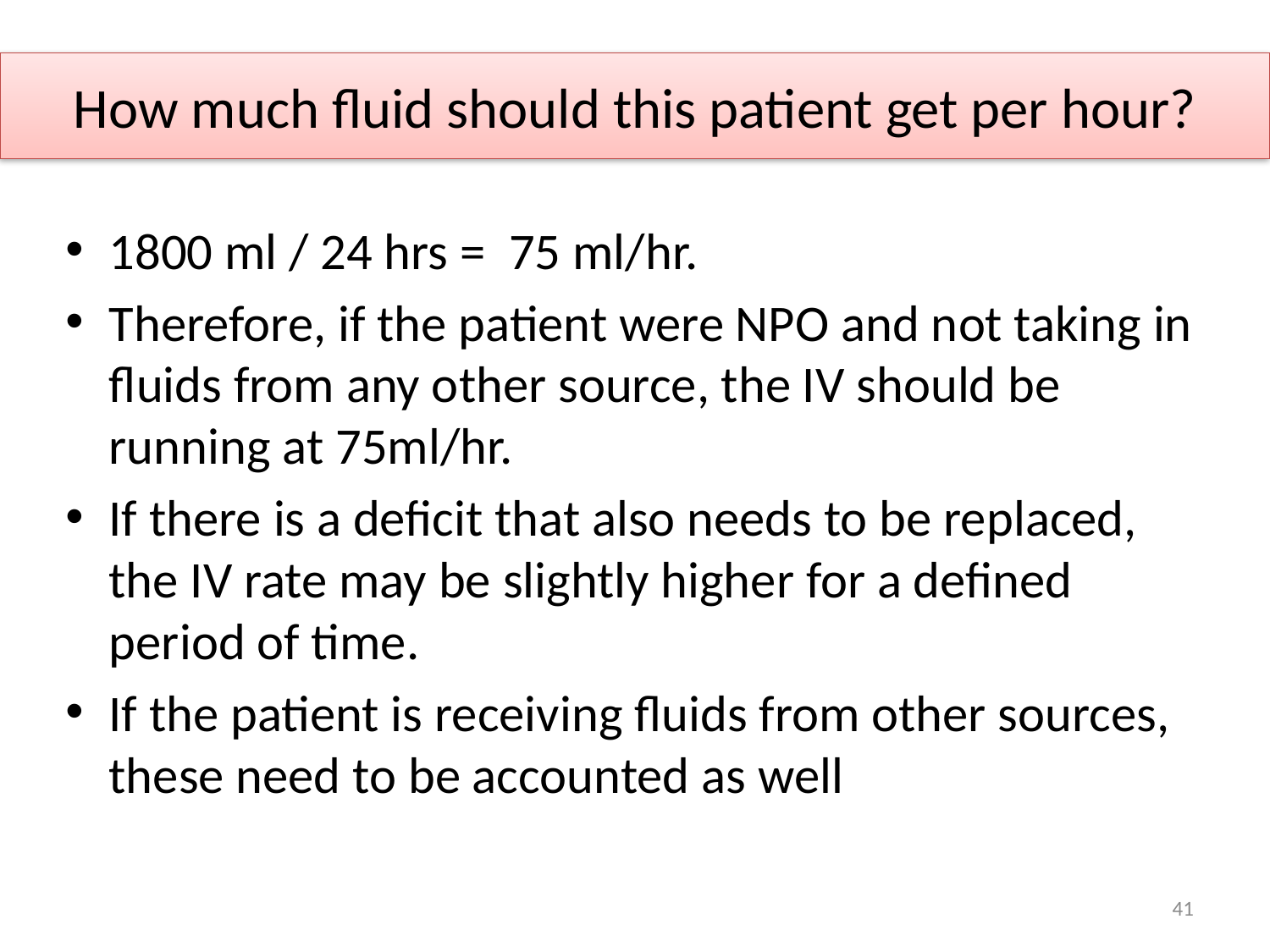

# How much fluid should this patient get per hour?
1800 ml / 24 hrs =  75 ml/hr.
Therefore, if the patient were NPO and not taking in fluids from any other source, the IV should be running at 75ml/hr.
If there is a deficit that also needs to be replaced, the IV rate may be slightly higher for a defined period of time.
If the patient is receiving fluids from other sources, these need to be accounted as well
41